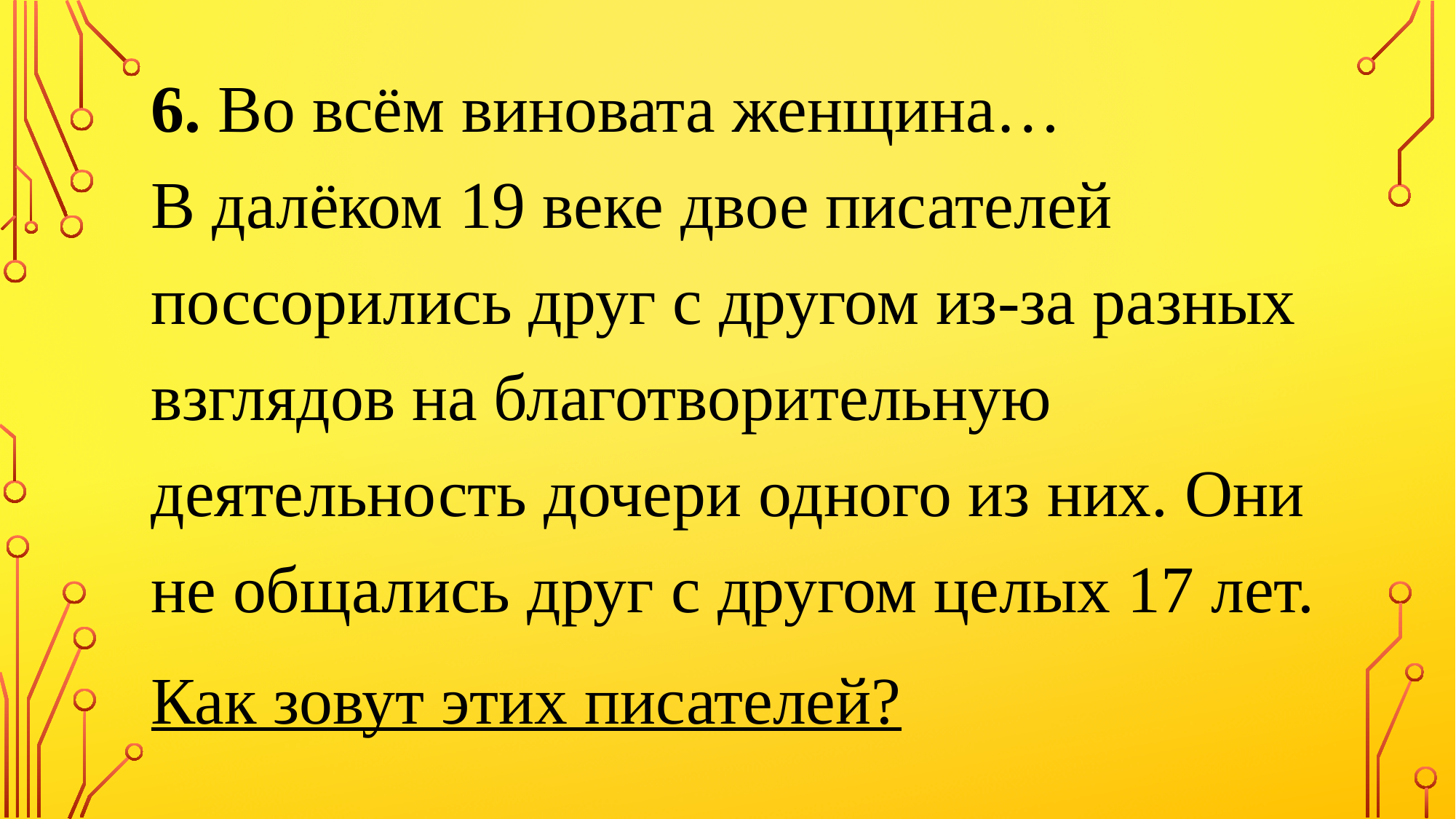

6. Во всём виновата женщина…
В далёком 19 веке двое писателей поссорились друг с другом из-за разных взглядов на благотворительную деятельность дочери одного из них. Они не общались друг с другом целых 17 лет.
Как зовут этих писателей?